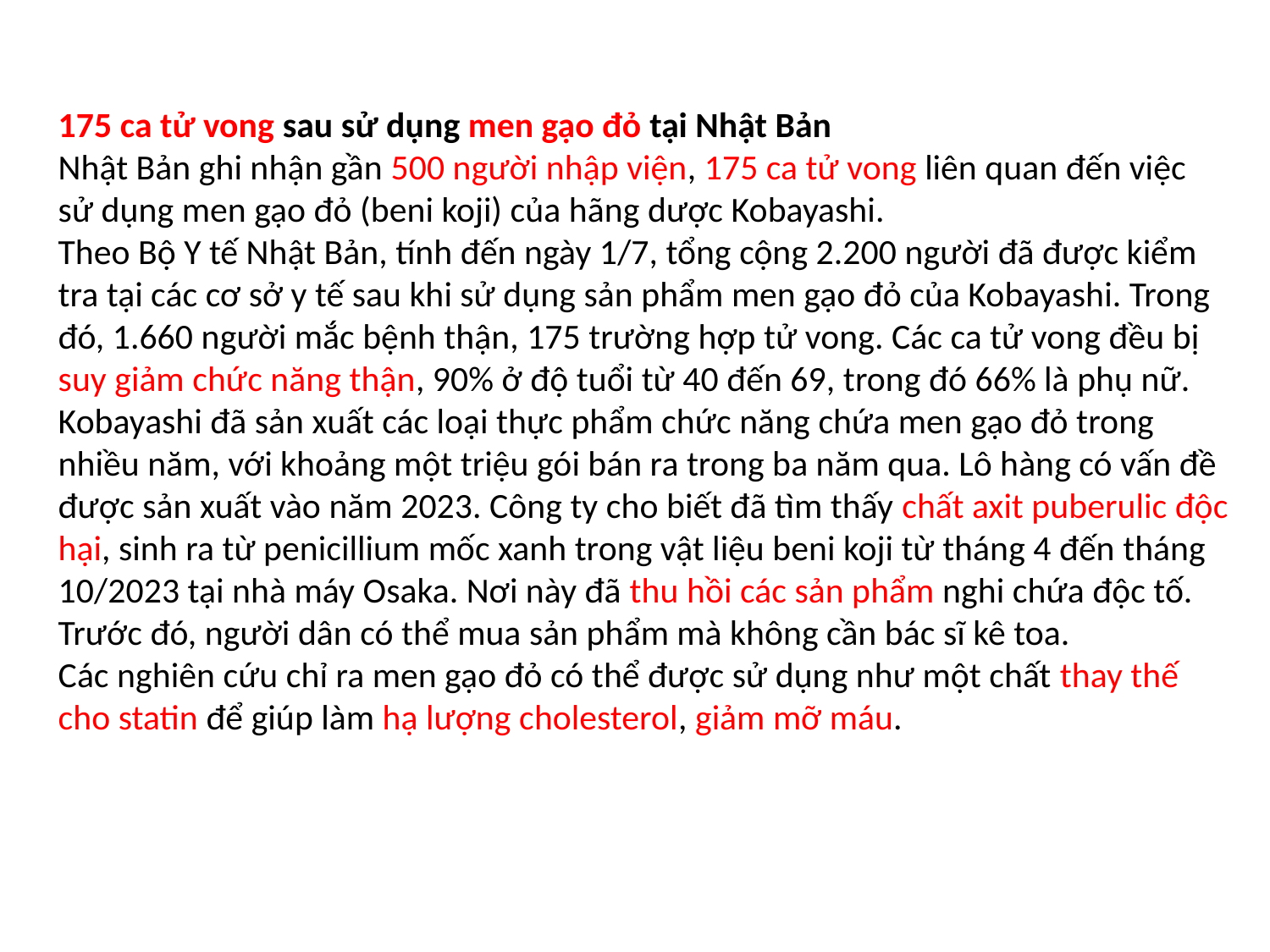

175 ca tử vong sau sử dụng men gạo đỏ tại Nhật Bản
Nhật Bản ghi nhận gần 500 người nhập viện, 175 ca tử vong liên quan đến việc sử dụng men gạo đỏ (beni koji) của hãng dược Kobayashi.
Theo Bộ Y tế Nhật Bản, tính đến ngày 1/7, tổng cộng 2.200 người đã được kiểm tra tại các cơ sở y tế sau khi sử dụng sản phẩm men gạo đỏ của Kobayashi. Trong đó, 1.660 người mắc bệnh thận, 175 trường hợp tử vong. Các ca tử vong đều bị suy giảm chức năng thận, 90% ở độ tuổi từ 40 đến 69, trong đó 66% là phụ nữ.
Kobayashi đã sản xuất các loại thực phẩm chức năng chứa men gạo đỏ trong nhiều năm, với khoảng một triệu gói bán ra trong ba năm qua. Lô hàng có vấn đề được sản xuất vào năm 2023. Công ty cho biết đã tìm thấy chất axit puberulic độc hại, sinh ra từ penicillium mốc xanh trong vật liệu beni koji từ tháng 4 đến tháng 10/2023 tại nhà máy Osaka. Nơi này đã thu hồi các sản phẩm nghi chứa độc tố. Trước đó, người dân có thể mua sản phẩm mà không cần bác sĩ kê toa.
Các nghiên cứu chỉ ra men gạo đỏ có thể được sử dụng như một chất thay thế cho statin để giúp làm hạ lượng cholesterol, giảm mỡ máu.